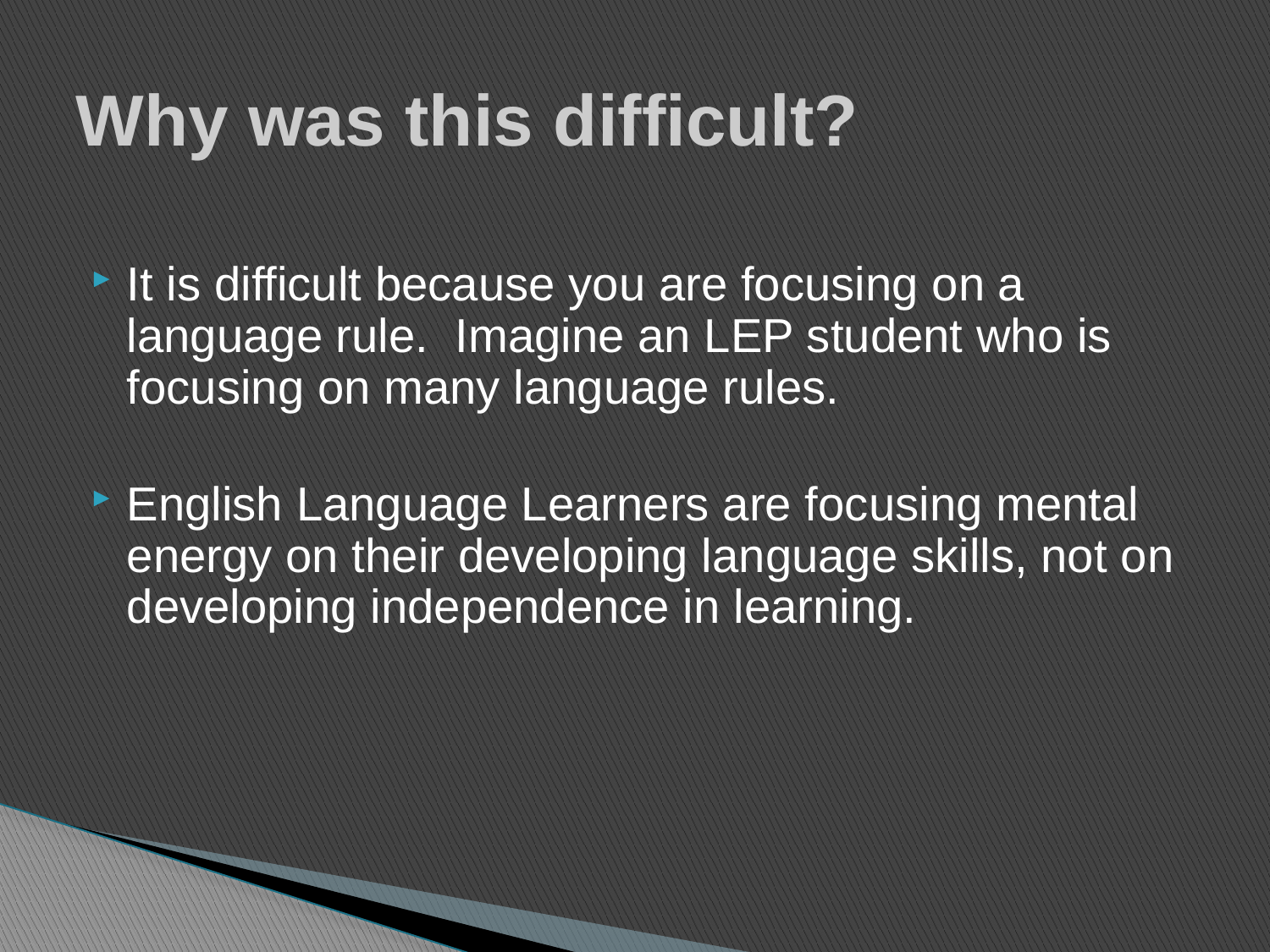

# Why was this difficult?
It is difficult because you are focusing on a language rule.  Imagine an LEP student who is focusing on many language rules.

English Language Learners are focusing mental energy on their developing language skills, not on developing independence in learning.